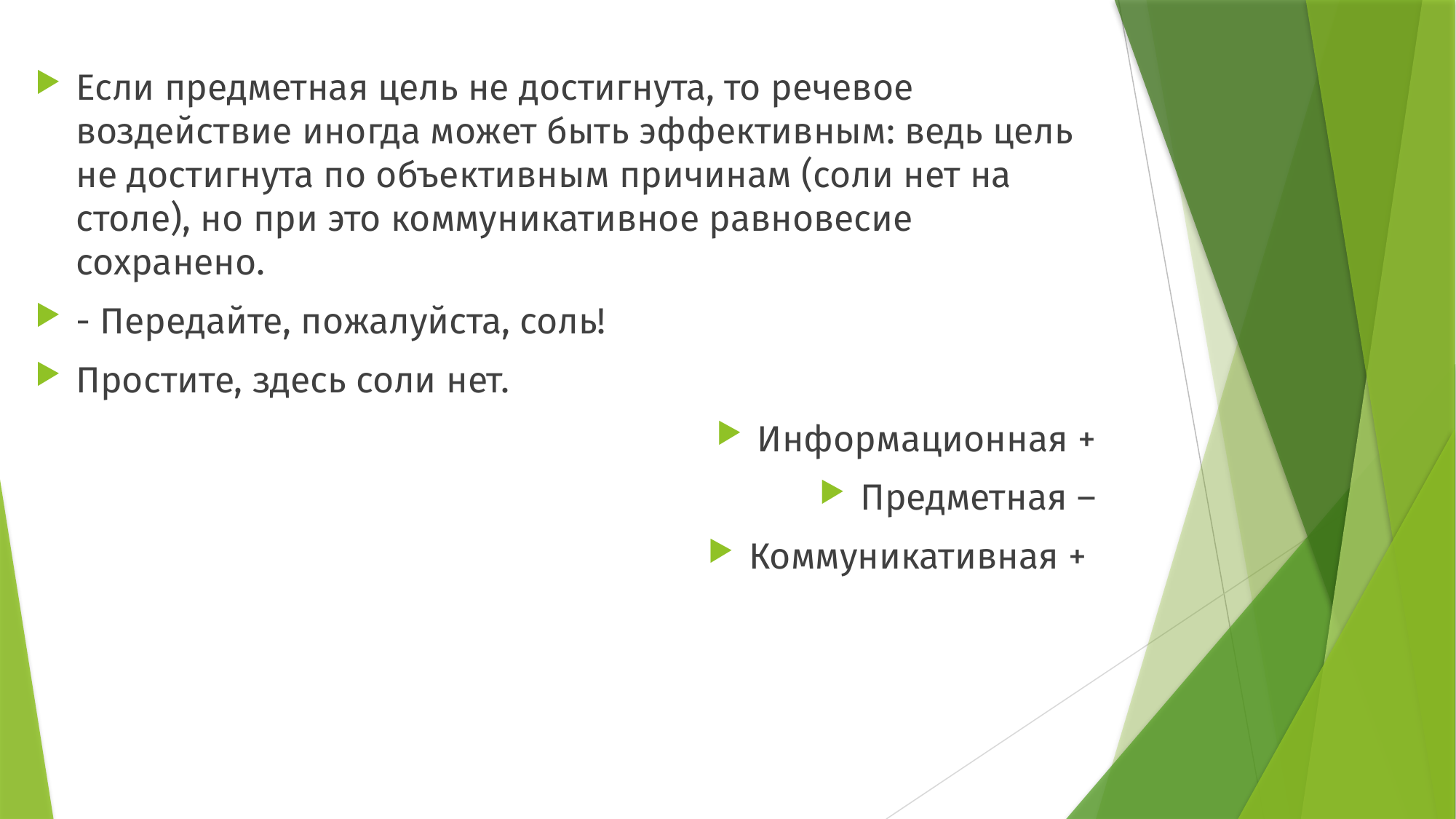

Если предметная цель не достигнута, то речевое воздействие иногда может быть эффективным: ведь цель не достигнута по объективным причинам (соли нет на столе), но при это коммуникативное равновесие сохранено.
- Передайте, пожалуйста, соль!
Простите, здесь соли нет.
Информационная +
Предметная –
Коммуникативная +